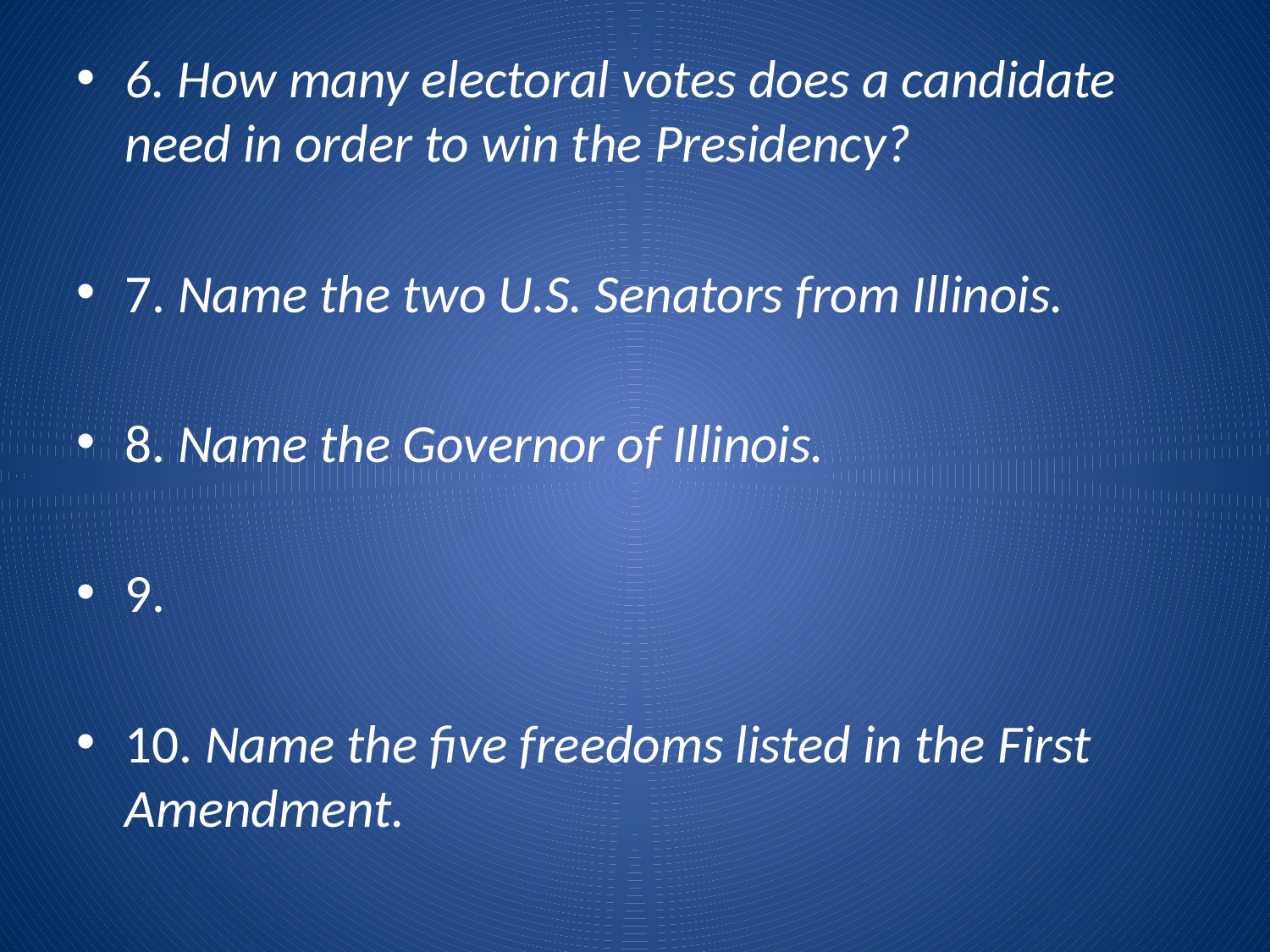

#
6. How many electoral votes does a candidate need in order to win the Presidency?

7. Name the two U.S. Senators from Illinois.

8. Name the Governor of Illinois.

9.

10. Name the five freedoms listed in the First Amendment.